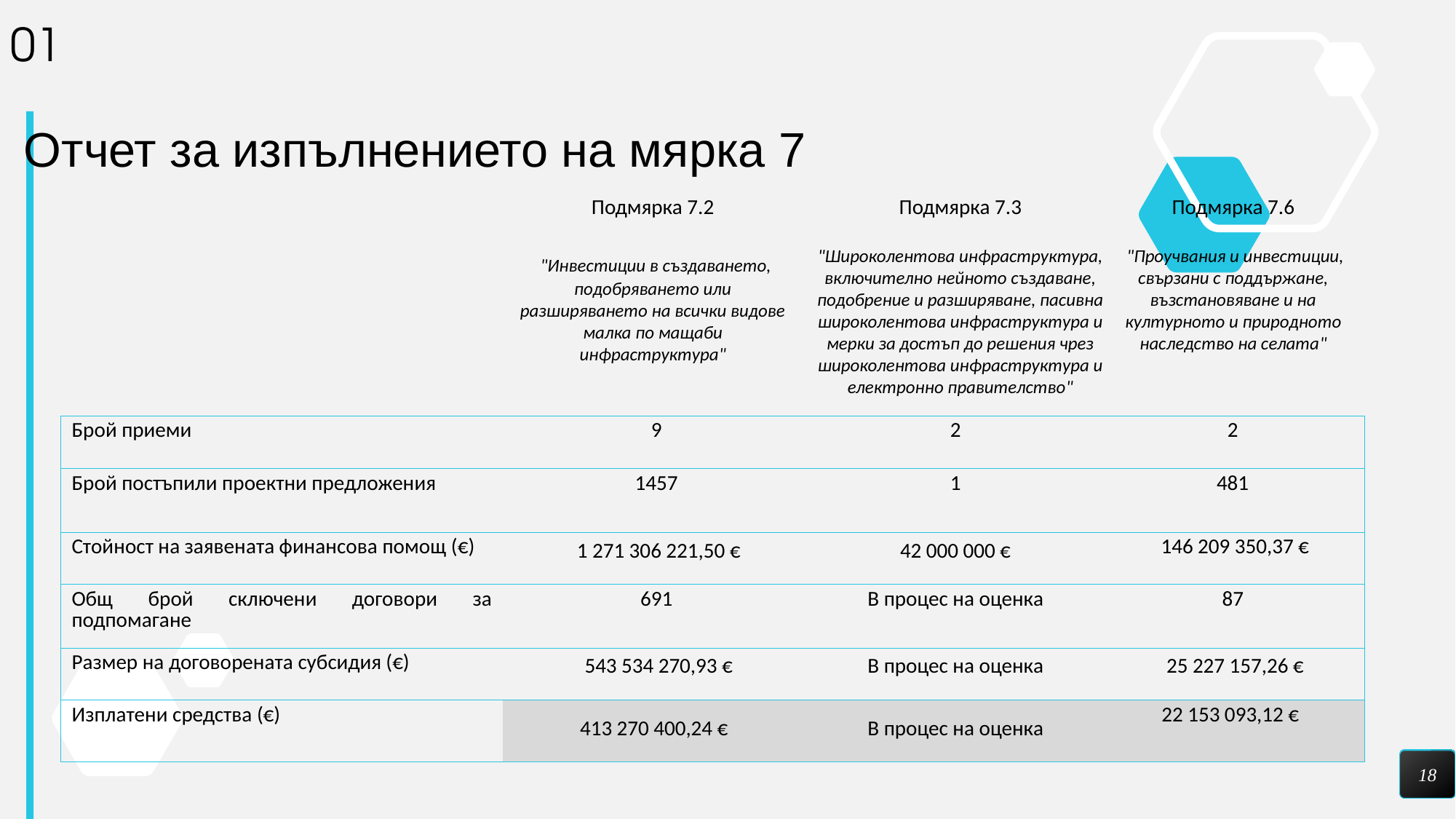

01

Отчет за изпълнението на мярка 7
Подмярка 7.2

 "Инвестиции в създаването, подобряването или разширяването на всички видове малка по мащаби инфраструктура"
Подмярка 7.3

"Широколентова инфраструктура, включително нейното създаване, подобрение и разширяване, пасивна широколентова инфраструктура и мерки за достъп до решения чрез широколентова инфраструктура и електронно правителство"
Подмярка 7.6

 "Проучвания и инвестиции, свързани с поддържане, възстановяване и на културното и природното наследство на селата"
| Брой приеми | 9 | 2 | 2 |
| --- | --- | --- | --- |
| Брой постъпили проектни предложения | 1457 | 1 | 481 |
| Стойност на заявената финансова помощ (€) | 1 271 306 221,50 € | 42 000 000 € | 146 209 350,37 € |
| Общ брой сключени договори за подпомагане | 691 | В процес на оценка | 87 |
| Размер на договорената субсидия (€) | 543 534 270,93 € | В процес на оценка | 25 227 157,26 € |
| Изплатени средства (€) | 413 270 400,24 € | В процес на оценка | 22 153 093,12 € |
16
18